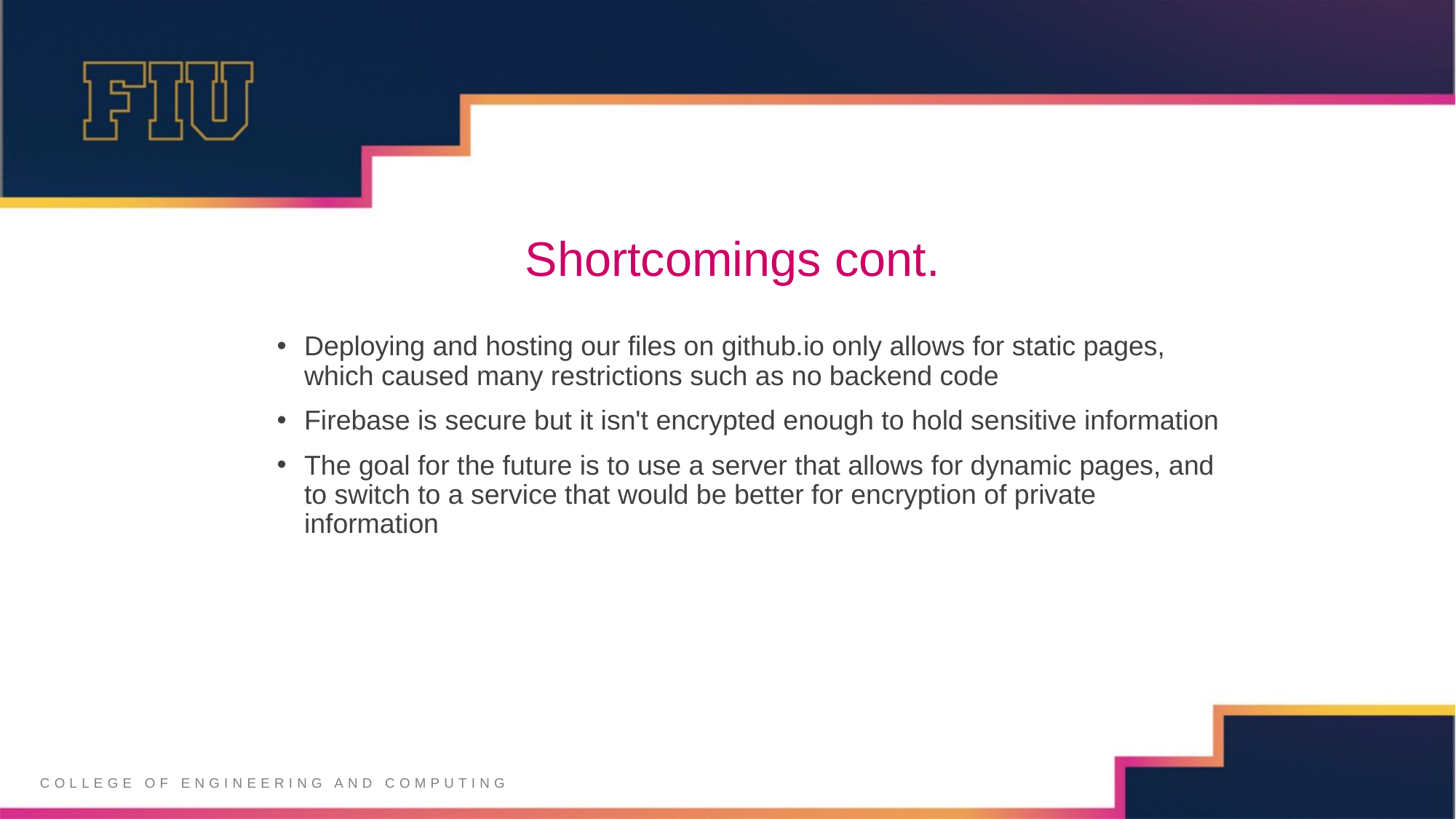

# Shortcomings cont.
Deploying and hosting our files on github.io only allows for static pages, which caused many restrictions such as no backend code
Firebase is secure but it isn't encrypted enough to hold sensitive information
The goal for the future is to use a server that allows for dynamic pages, and to switch to a service that would be better for encryption of private information